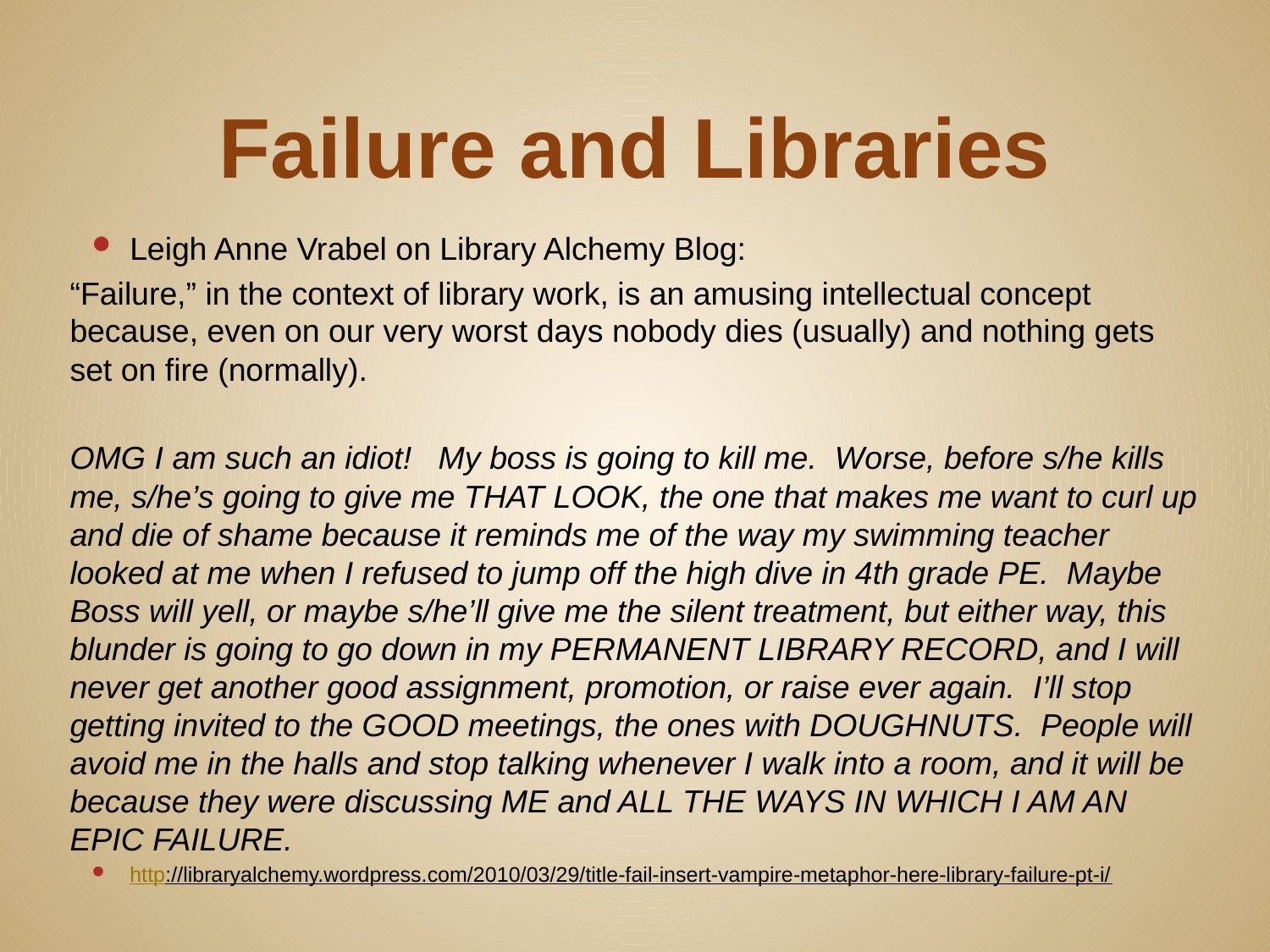

# Failure and Libraries
Leigh Anne Vrabel on Library Alchemy Blog:
“Failure,” in the context of library work, is an amusing intellectual concept because, even on our very worst days nobody dies (usually) and nothing gets set on fire (normally).

OMG I am such an idiot!   My boss is going to kill me.  Worse, before s/he kills me, s/he’s going to give me THAT LOOK, the one that makes me want to curl up and die of shame because it reminds me of the way my swimming teacher looked at me when I refused to jump off the high dive in 4th grade PE.  Maybe Boss will yell, or maybe s/he’ll give me the silent treatment, but either way, this blunder is going to go down in my PERMANENT LIBRARY RECORD, and I will never get another good assignment, promotion, or raise ever again.  I’ll stop getting invited to the GOOD meetings, the ones with DOUGHNUTS.  People will avoid me in the halls and stop talking whenever I walk into a room, and it will be because they were discussing ME and ALL THE WAYS IN WHICH I AM AN EPIC FAILURE.
http://libraryalchemy.wordpress.com/2010/03/29/title-fail-insert-vampire-metaphor-here-library-failure-pt-i/